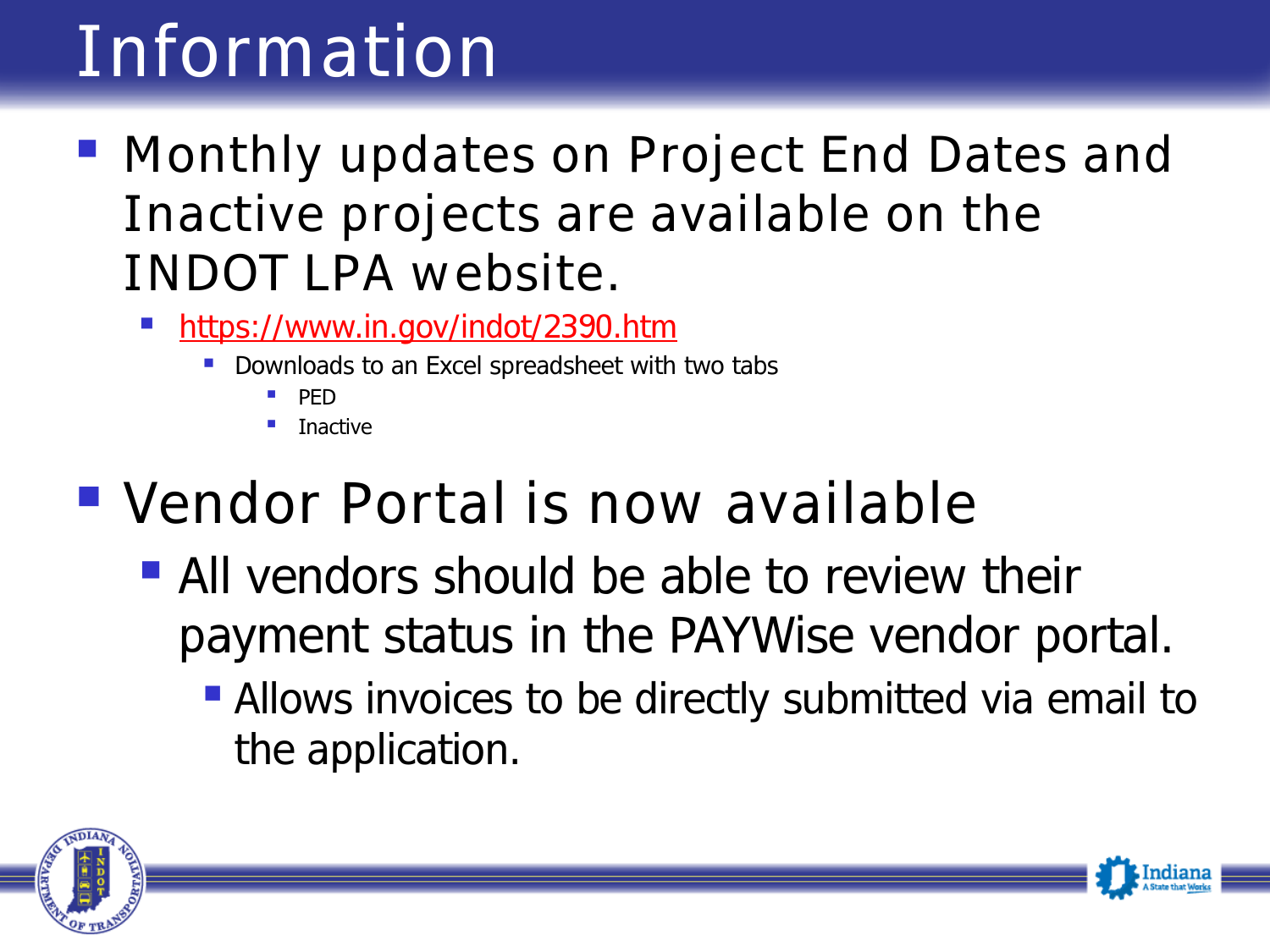

# Information
Monthly updates on Project End Dates and Inactive projects are available on the INDOT LPA website.
https://www.in.gov/indot/2390.htm
Downloads to an Excel spreadsheet with two tabs
PED
Inactive
Vendor Portal is now available
All vendors should be able to review their payment status in the PAYWise vendor portal.
Allows invoices to be directly submitted via email to the application.